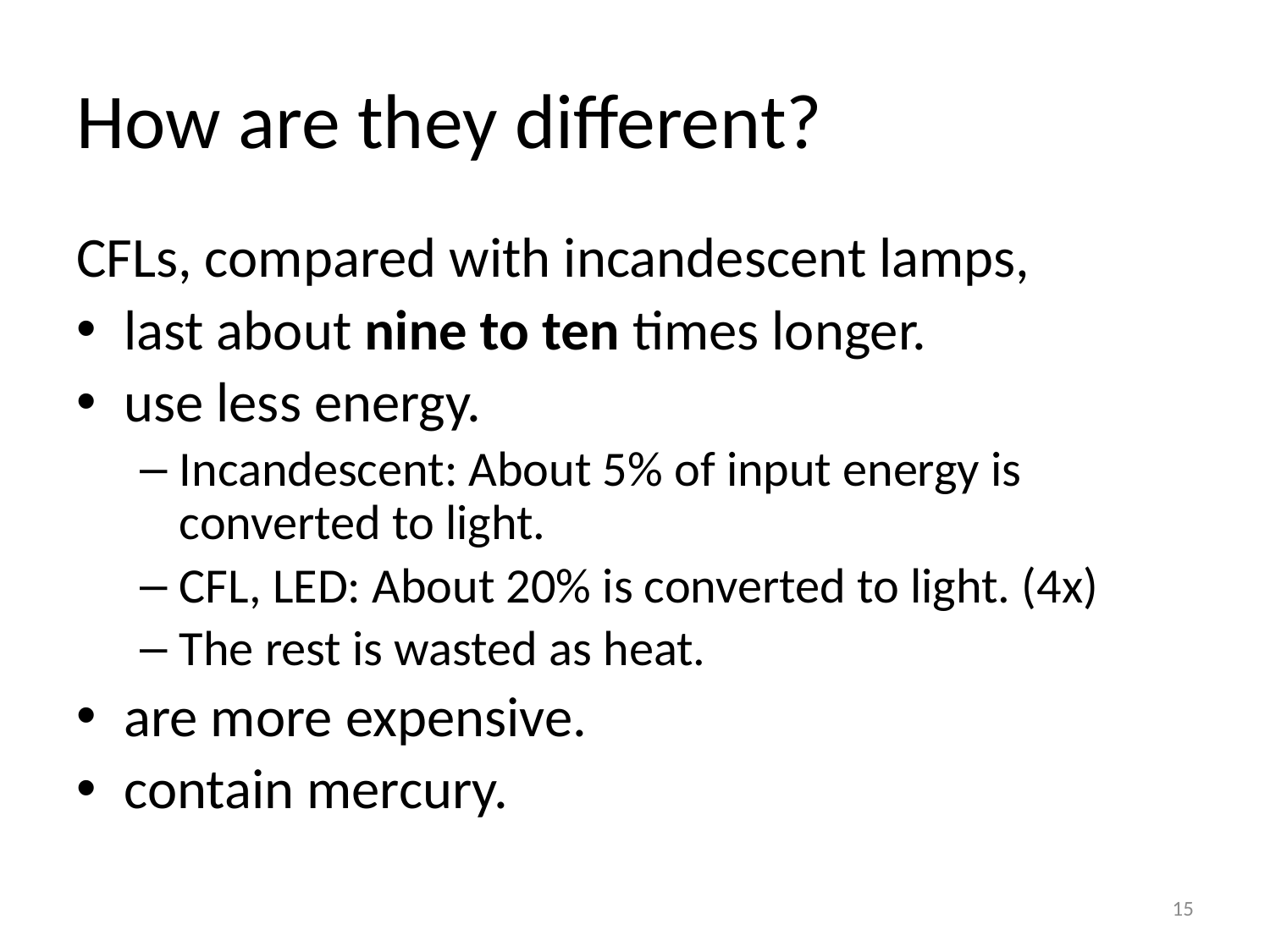

# How are they different?
CFLs, compared with incandescent lamps,
last about nine to ten times longer.
use less energy.
Incandescent: About 5% of input energy is converted to light.
CFL, LED: About 20% is converted to light. (4x)
The rest is wasted as heat.
are more expensive.
contain mercury.

15